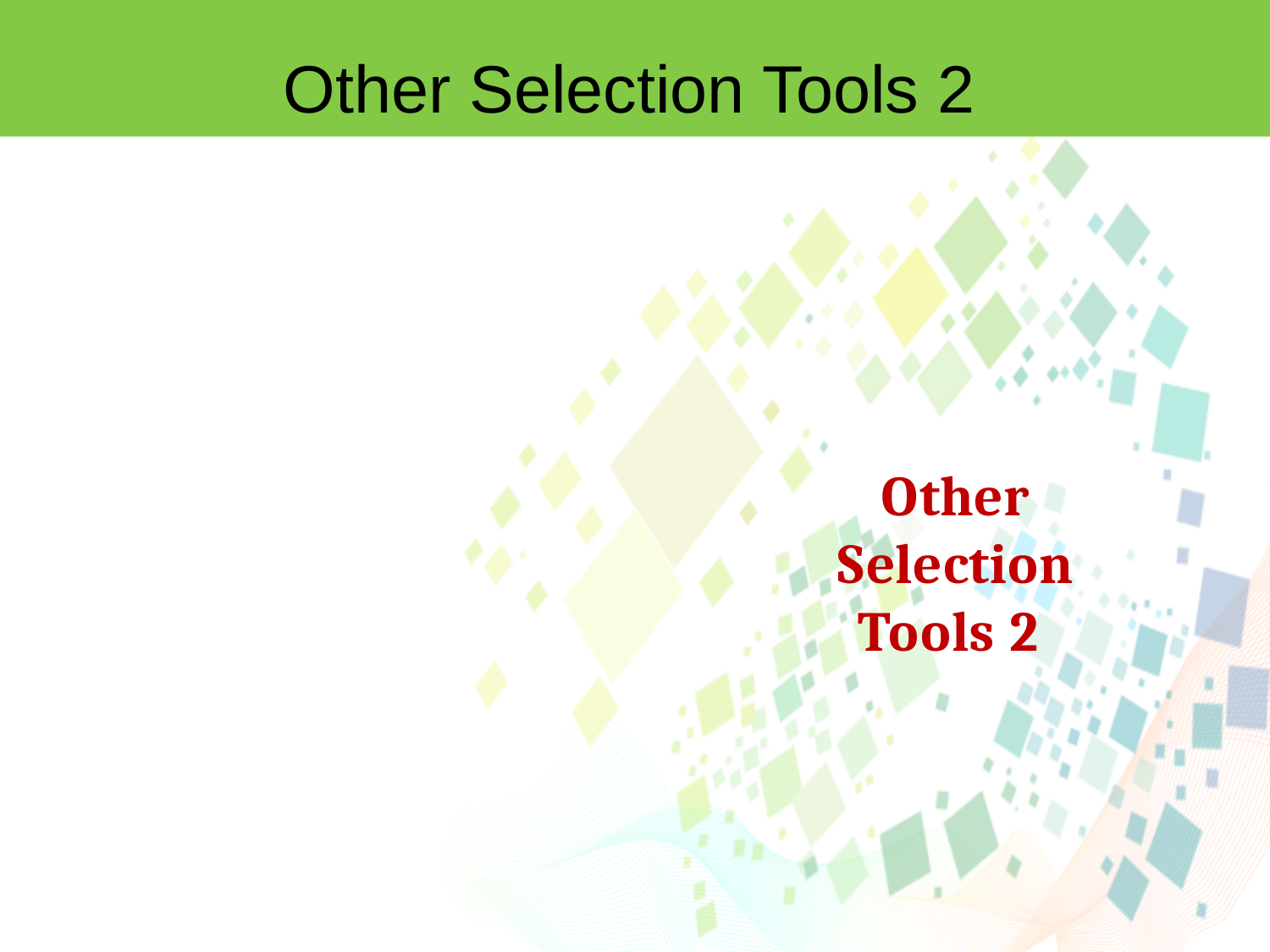

Other Selection Tools 2
Other Selection Tools 2